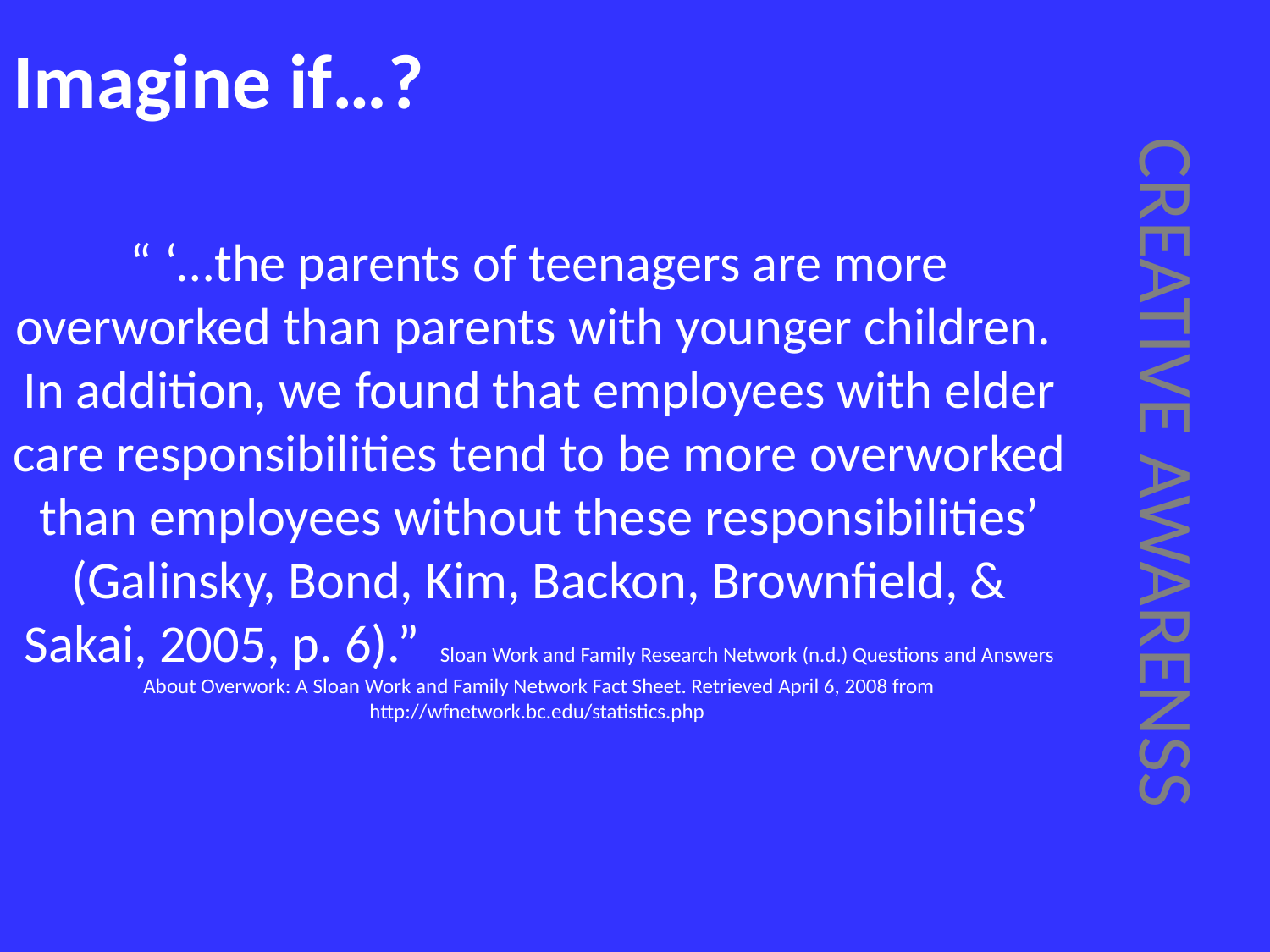

# Imagine if…?
“ ‘…the parents of teenagers are more overworked than parents with younger children.  In addition, we found that employees with elder care responsibilities tend to be more overworked than employees without these responsibilities’ (Galinsky, Bond, Kim, Backon, Brownfield, & Sakai, 2005, p. 6).”  Sloan Work and Family Research Network (n.d.) Questions and Answers About Overwork: A Sloan Work and Family Network Fact Sheet. Retrieved April 6, 2008 from http://wfnetwork.bc.edu/statistics.php
CREATIVE AWARENSS